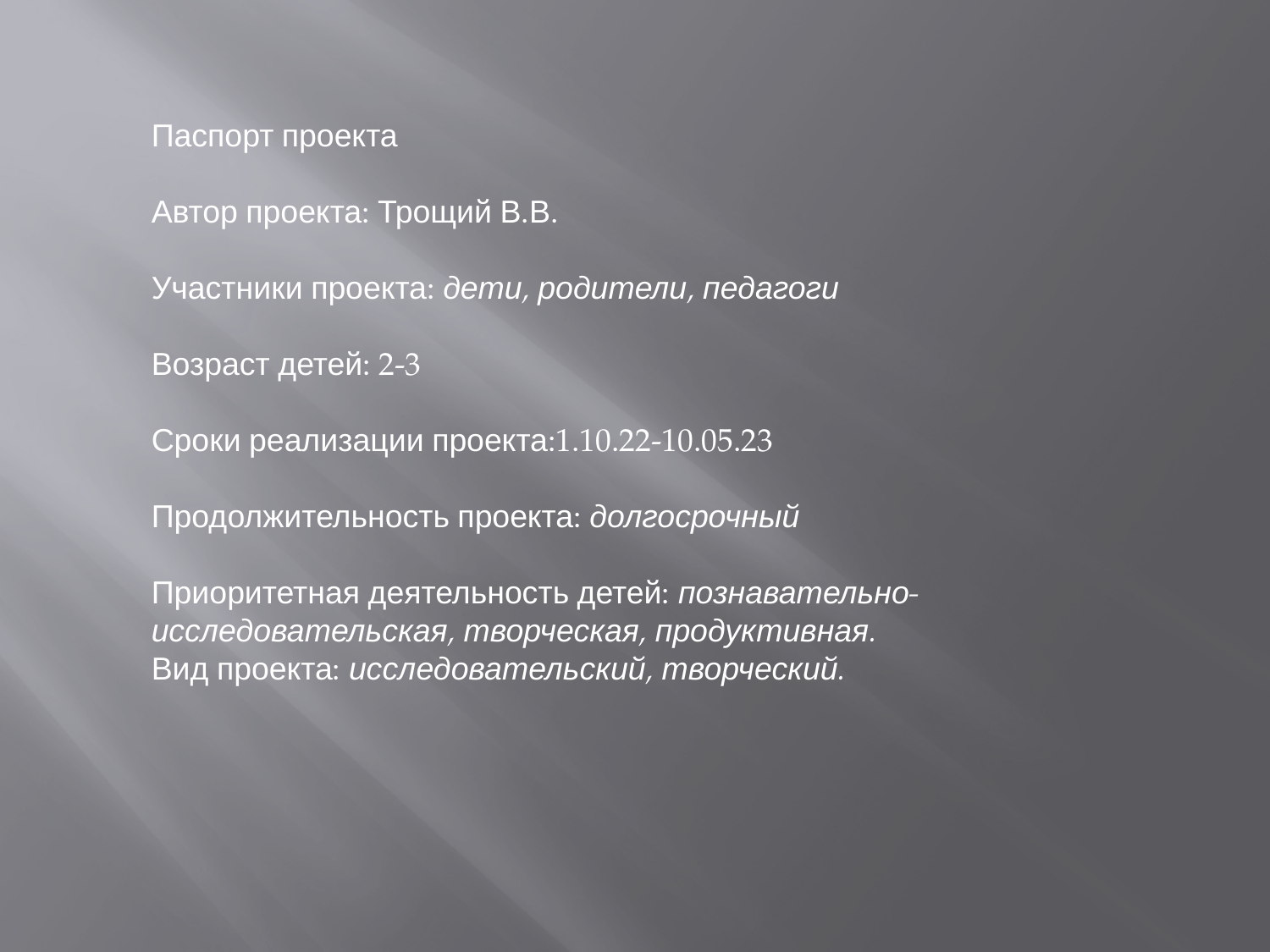

Паспорт проекта

Автор проекта: Трощий В.В.

Участники проекта: дети, родители, педагоги

Возраст детей: 2-3

Сроки реализации проекта:1.10.22-10.05.23

Продолжительность проекта: долгосрочный

Приоритетная деятельность детей: познавательно-исследовательская, творческая, продуктивная.
Вид проекта: исследовательский, творческий.